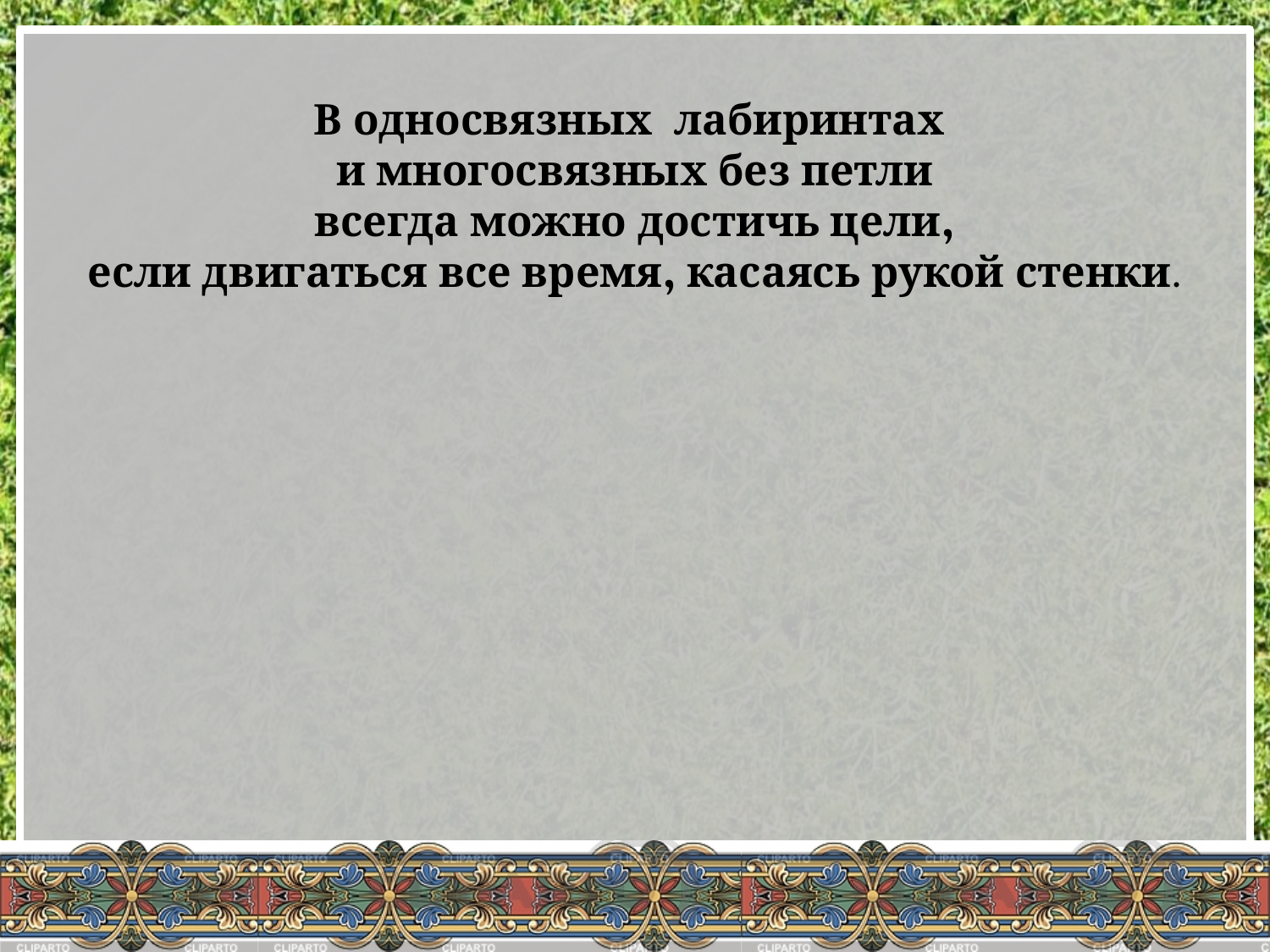

В односвязных  лабиринтах
и многосвязных без петли
 всегда можно достичь цели,
если двигаться все время, касаясь рукой стенки.